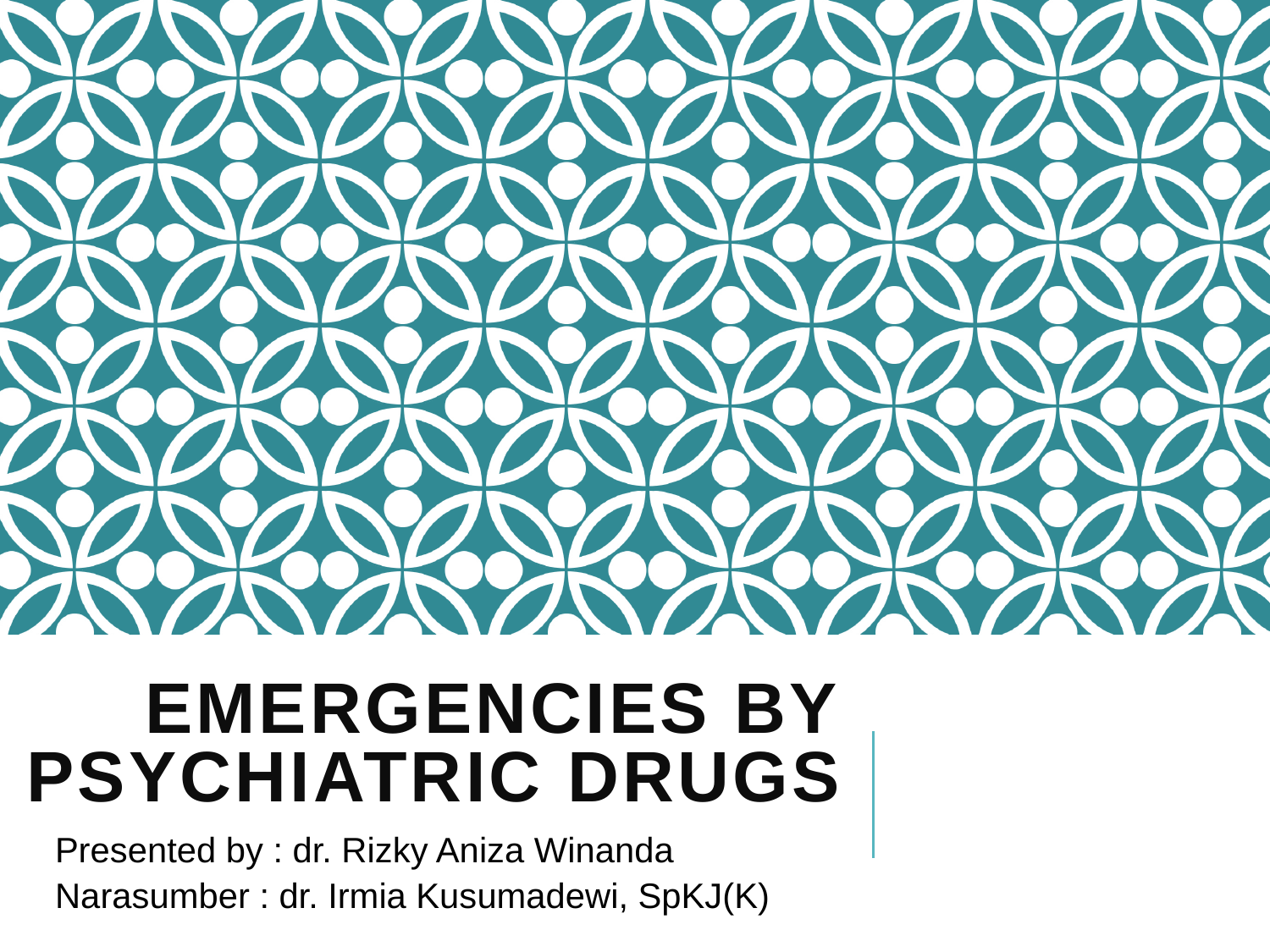

# Emergencies by Psychiatric Drugs
Presented by : dr. Rizky Aniza Winanda
Narasumber : dr. Irmia Kusumadewi, SpKJ(K)